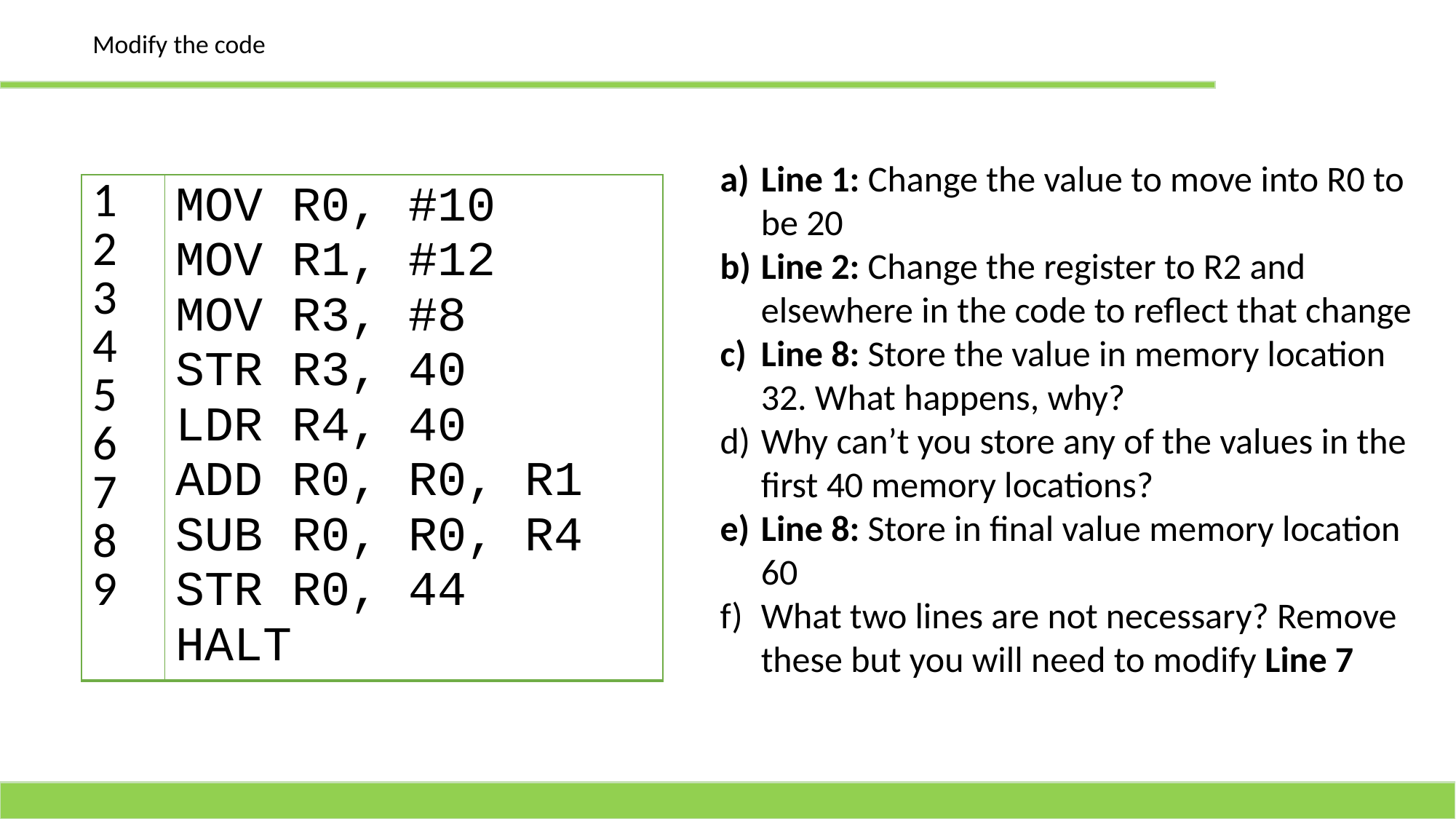

# Modify the code
Line 1: Change the value to move into R0 to be 20
Line 2: Change the register to R2 and elsewhere in the code to reflect that change
Line 8: Store the value in memory location 32. What happens, why?
Why can’t you store any of the values in the first 40 memory locations?
Line 8: Store in final value memory location 60
What two lines are not necessary? Remove these but you will need to modify Line 7
| 1 2 3 4 5 6 7 8 9 | MOV R0, #10 MOV R1, #12 MOV R3, #8 STR R3, 40 LDR R4, 40 ADD R0, R0, R1 SUB R0, R0, R4 STR R0, 44 HALT |
| --- | --- |